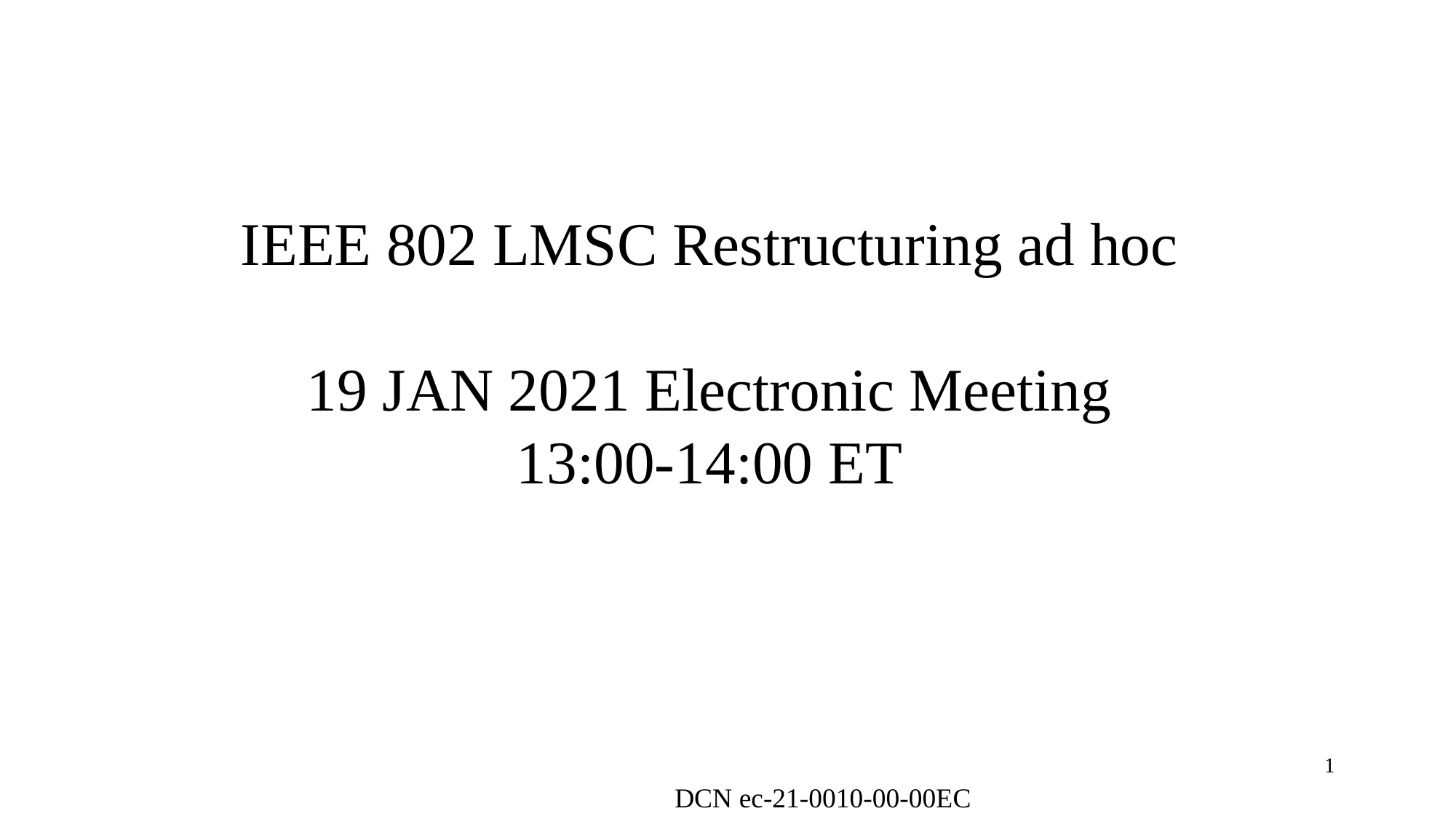

# IEEE 802 LMSC Restructuring ad hoc 19 JAN 2021 Electronic Meeting 13:00-14:00 ET
1
DCN ec-21-0010-00-00EC